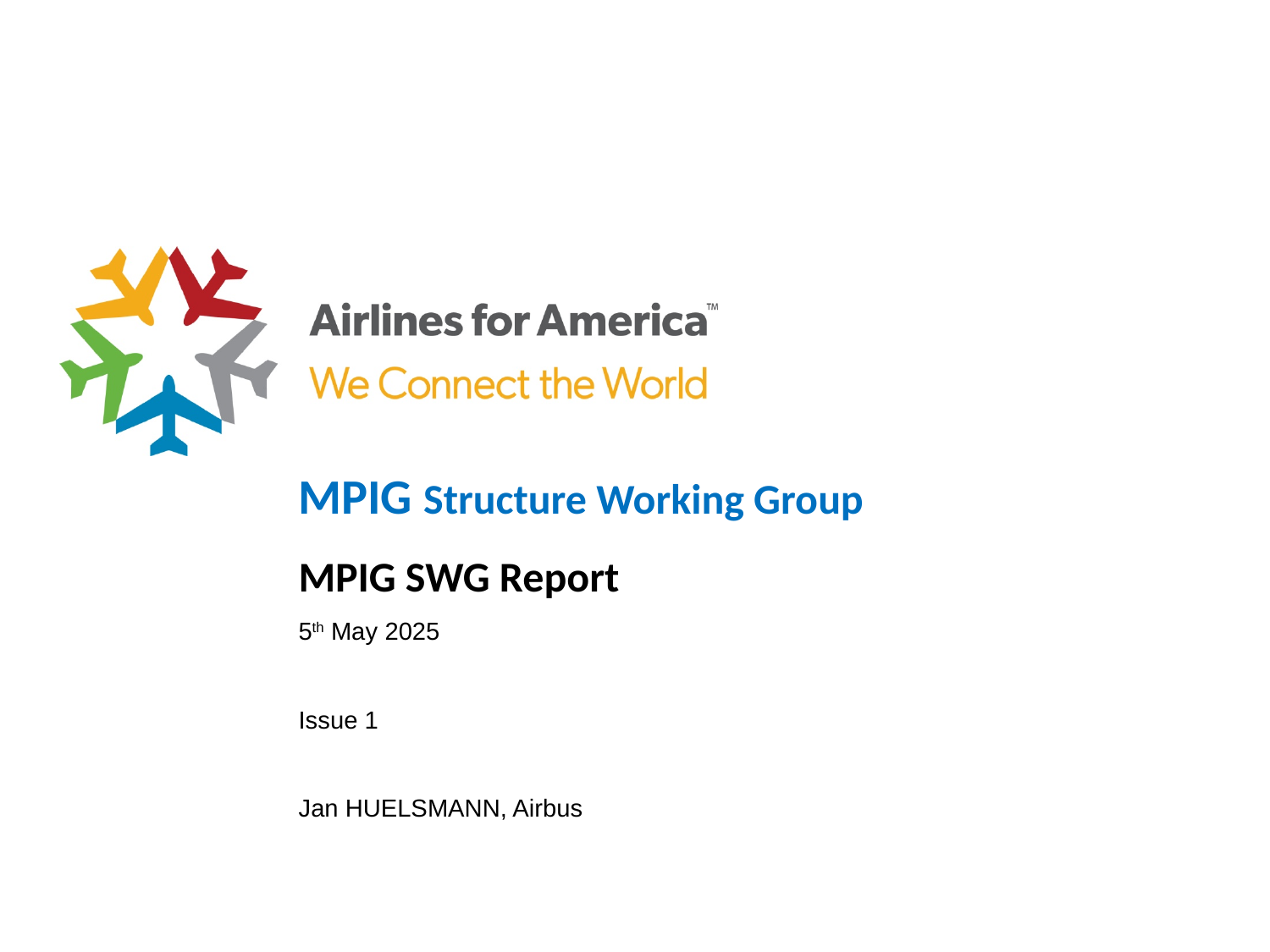

# MPIG Structure Working Group MPIG SWG Report 5th May 2025 Issue 1 Jan HUELSMANN, Airbus